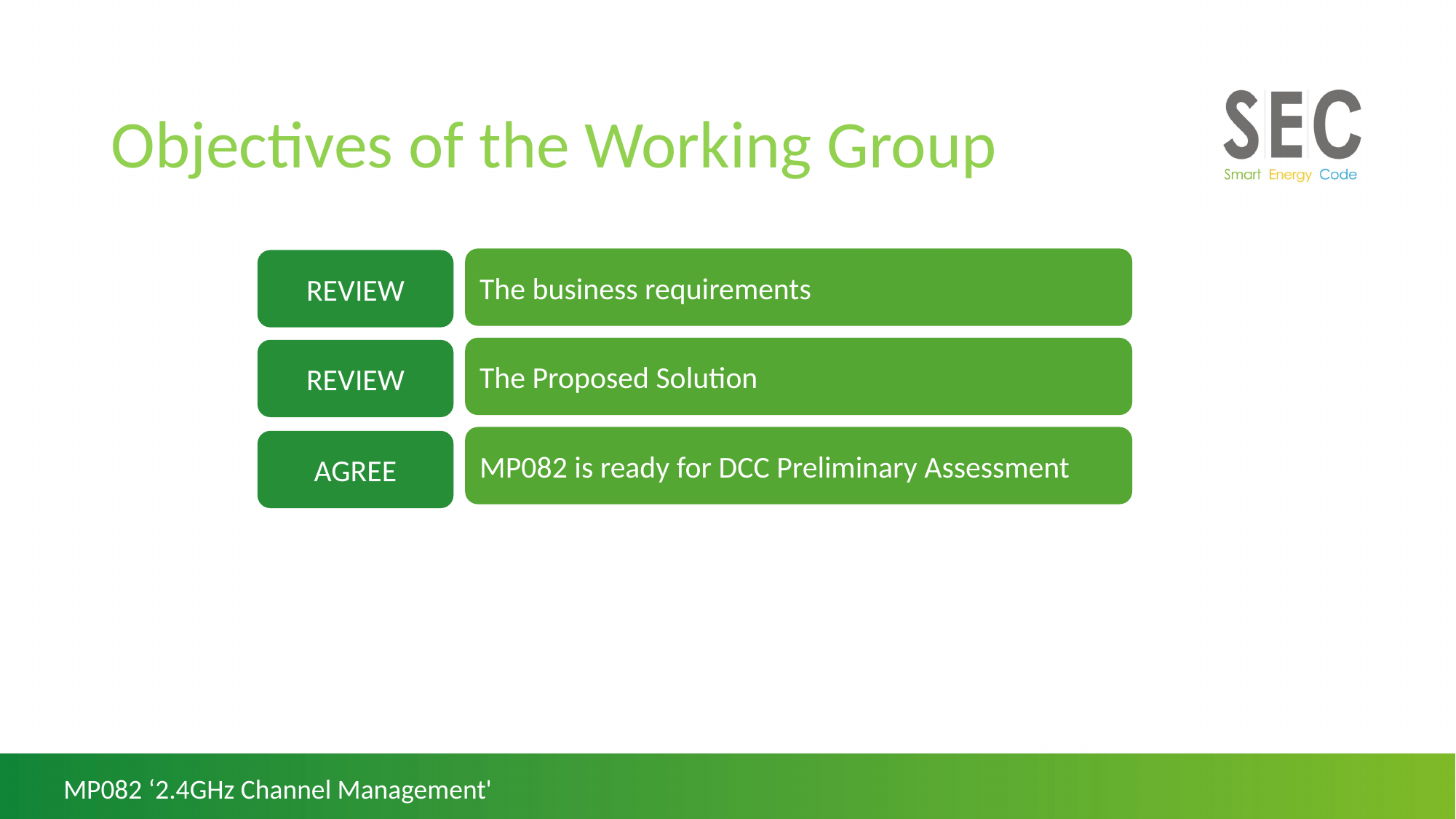

# Objectives of the Working Group

The business requirements

REVIEW
The Proposed Solution
REVIEW
MP082 is ready for DCC Preliminary Assessment
AGREE
MP082 ‘2.4GHz Channel Management'